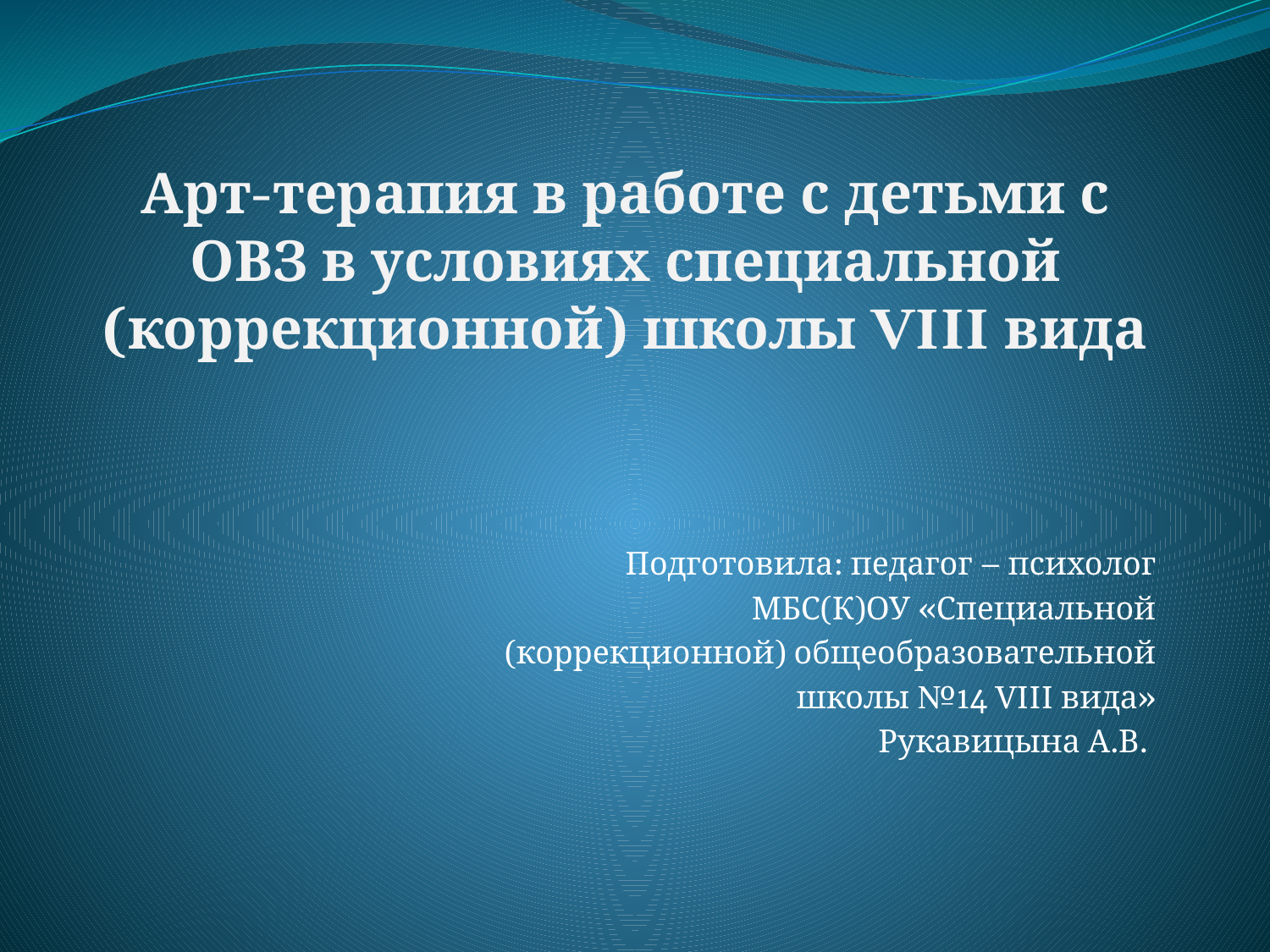

# Арт-терапия в работе с детьми с ОВЗ в условиях специальной (коррекционной) школы VIII вида

Подготовила: педагог – психолог
                                                        МБС(К)ОУ «Специальной
 (коррекционной) общеобразовательной
                                        школы №14 VIII вида»
                              Рукавицына А.В.